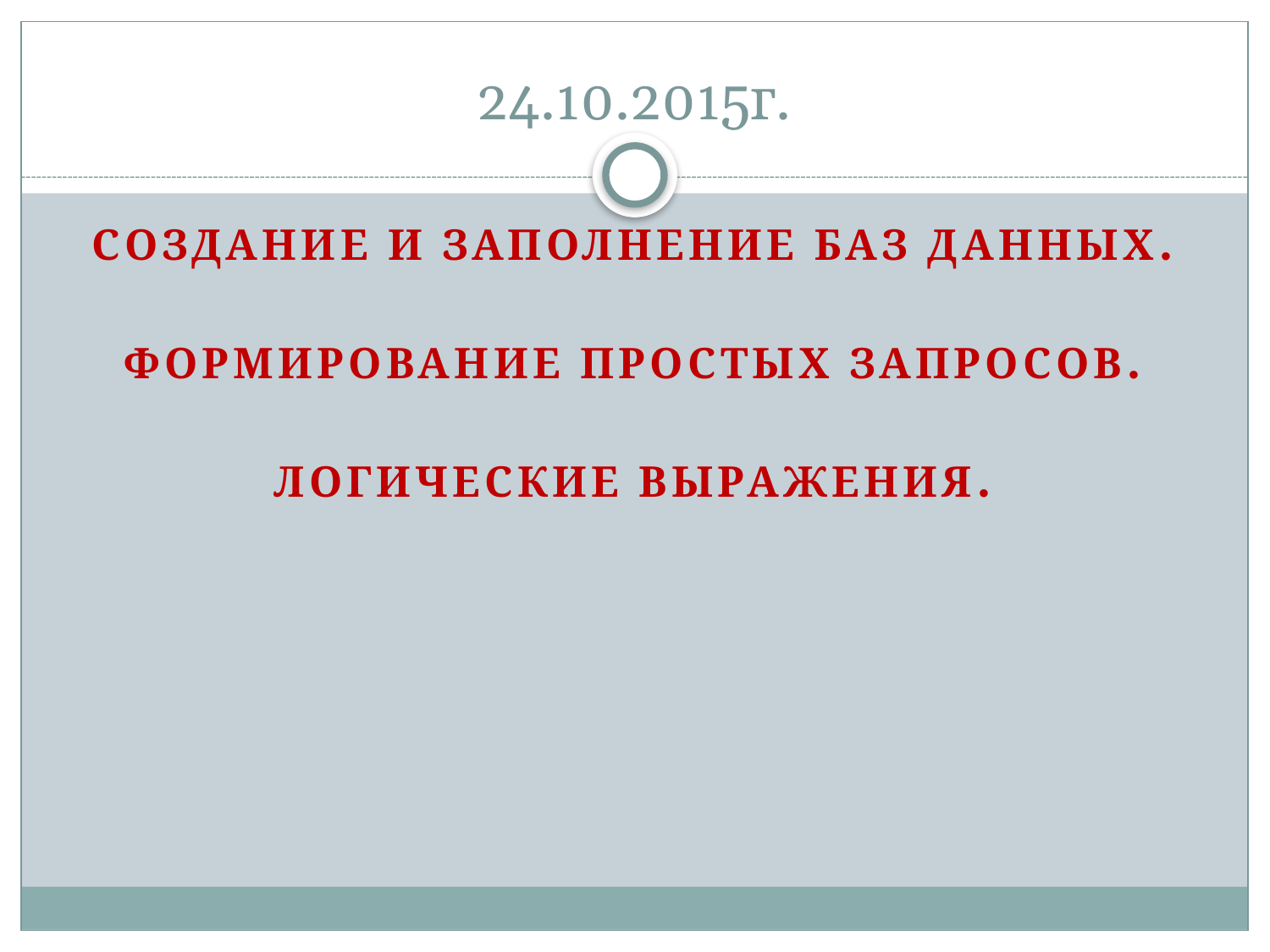

# 24.10.2015г.
Создание и заполнение баз данных.

Формирование простых запросов.

ЛОГИЧЕСКИЕ ВЫРАЖЕНИЯ.